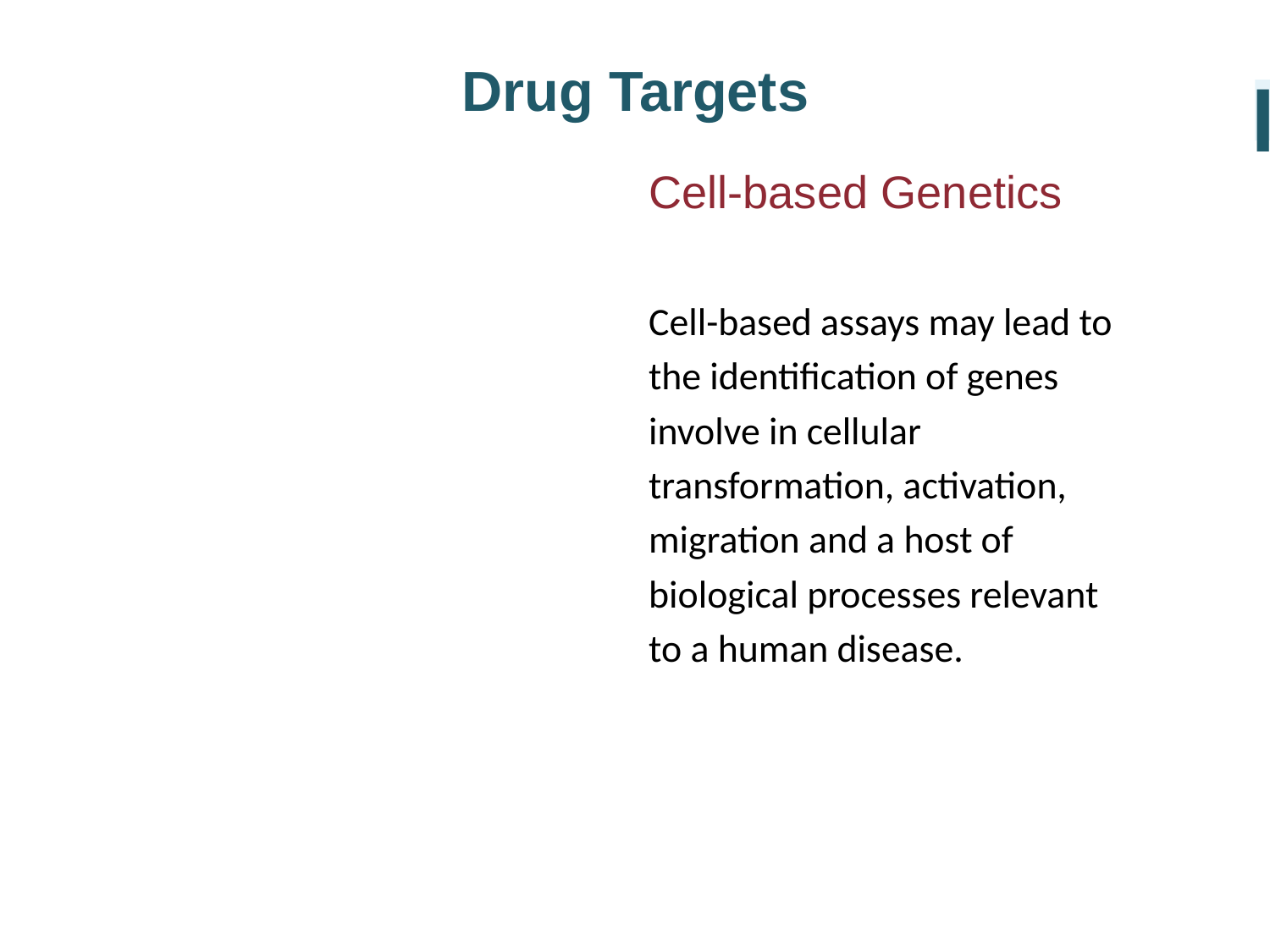

Drug Targets
I
Cell-based Genetics
Cell-based assays may lead to the identification of genes involve in cellular transformation, activation, migration and a host of biological processes relevant to a human disease.